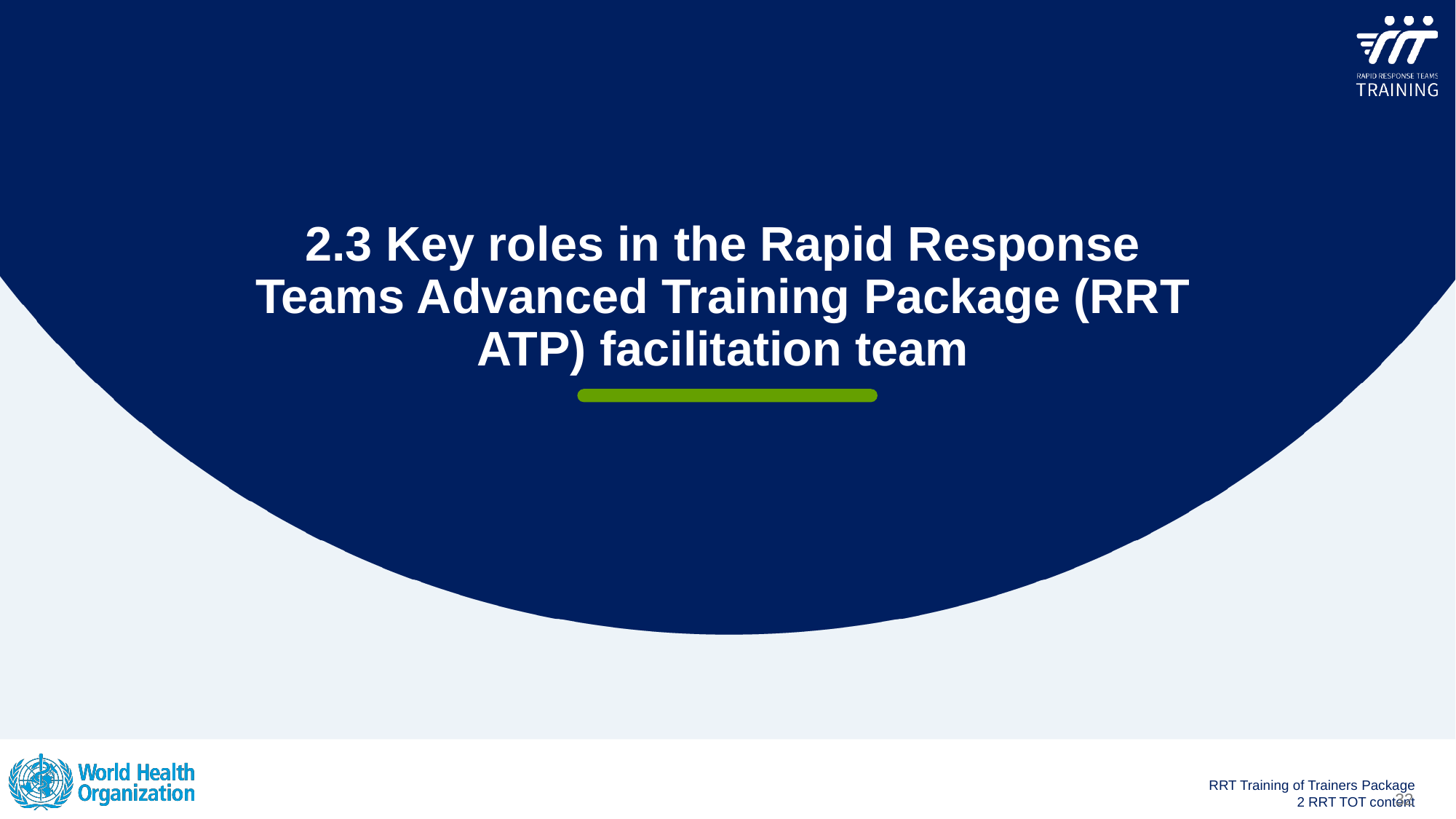

2.3 Key roles in the Rapid Response Teams Advanced Training Package (RRT ATP) facilitation team